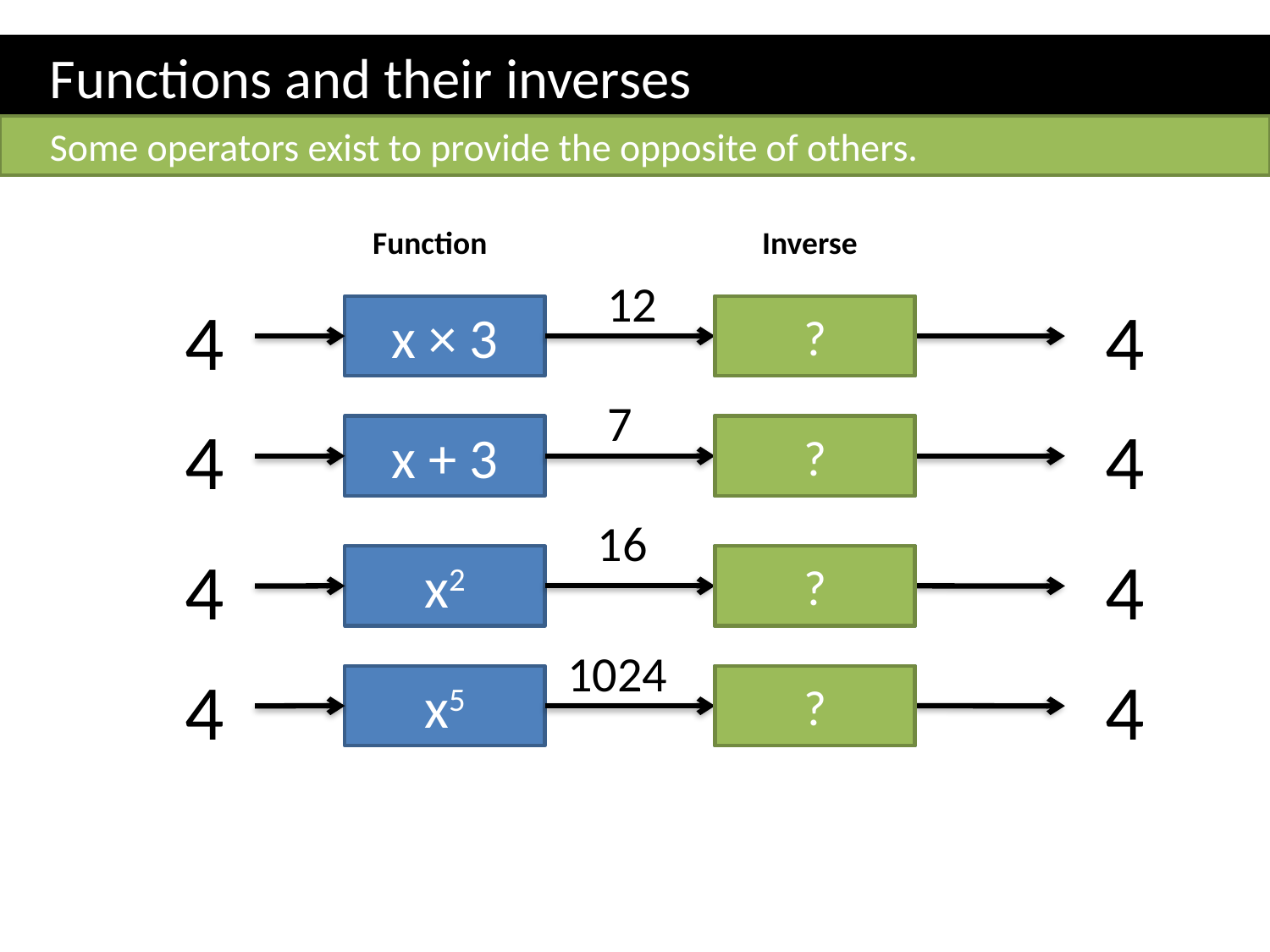

Functions and their inverses
Some operators exist to provide the opposite of others.
Function
Inverse
12
4
4
x × 3
x ÷ 3
?
7
4
4
x + 3
x - 3
?
16
4
4
x2
√x
?
1024
4
4
x5
5√x
?